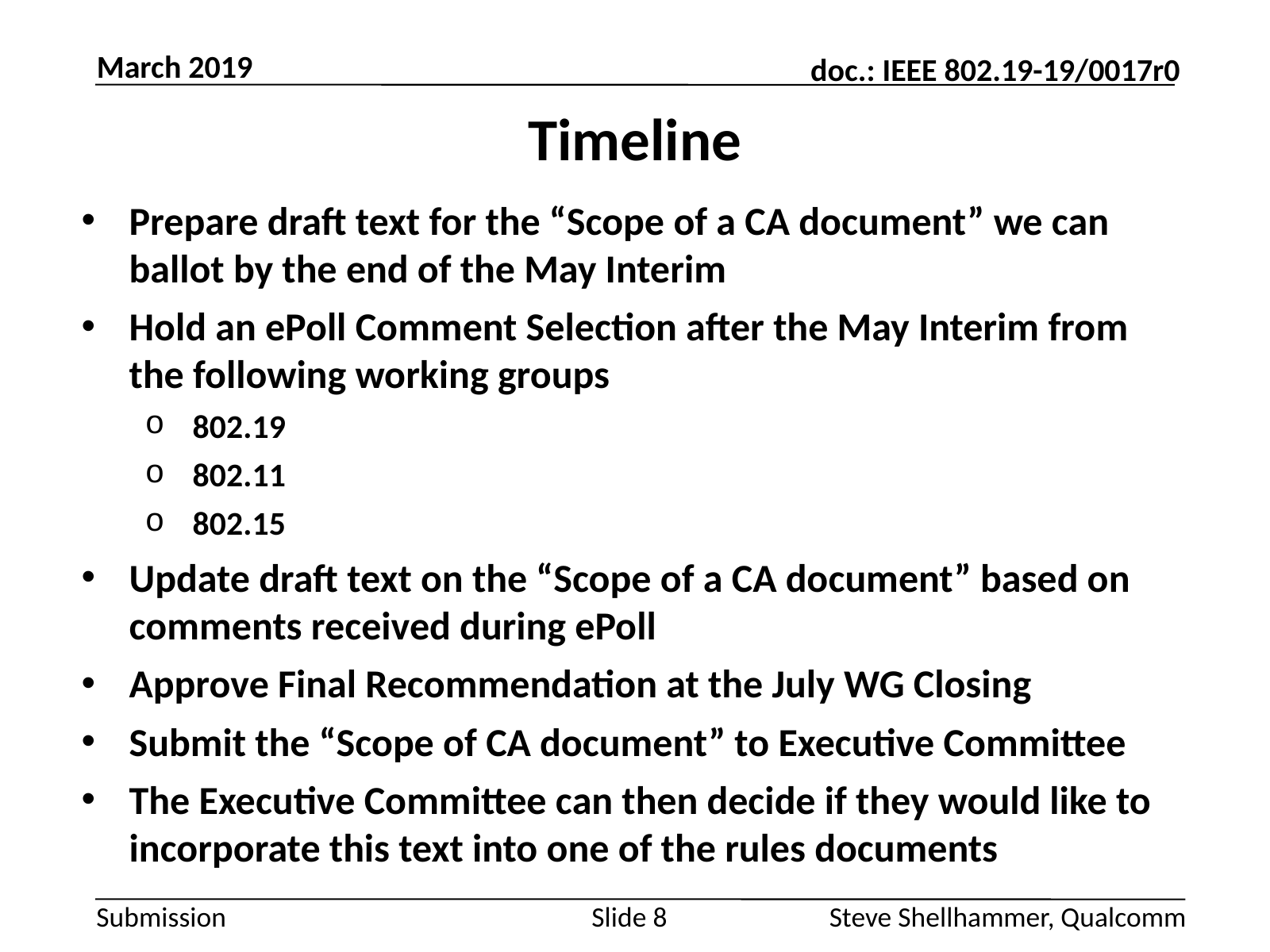

March 2019
# Timeline
Prepare draft text for the “Scope of a CA document” we can ballot by the end of the May Interim
Hold an ePoll Comment Selection after the May Interim from the following working groups
802.19
802.11
802.15
Update draft text on the “Scope of a CA document” based on comments received during ePoll
Approve Final Recommendation at the July WG Closing
Submit the “Scope of CA document” to Executive Committee
The Executive Committee can then decide if they would like to incorporate this text into one of the rules documents
Slide 8
Steve Shellhammer, Qualcomm